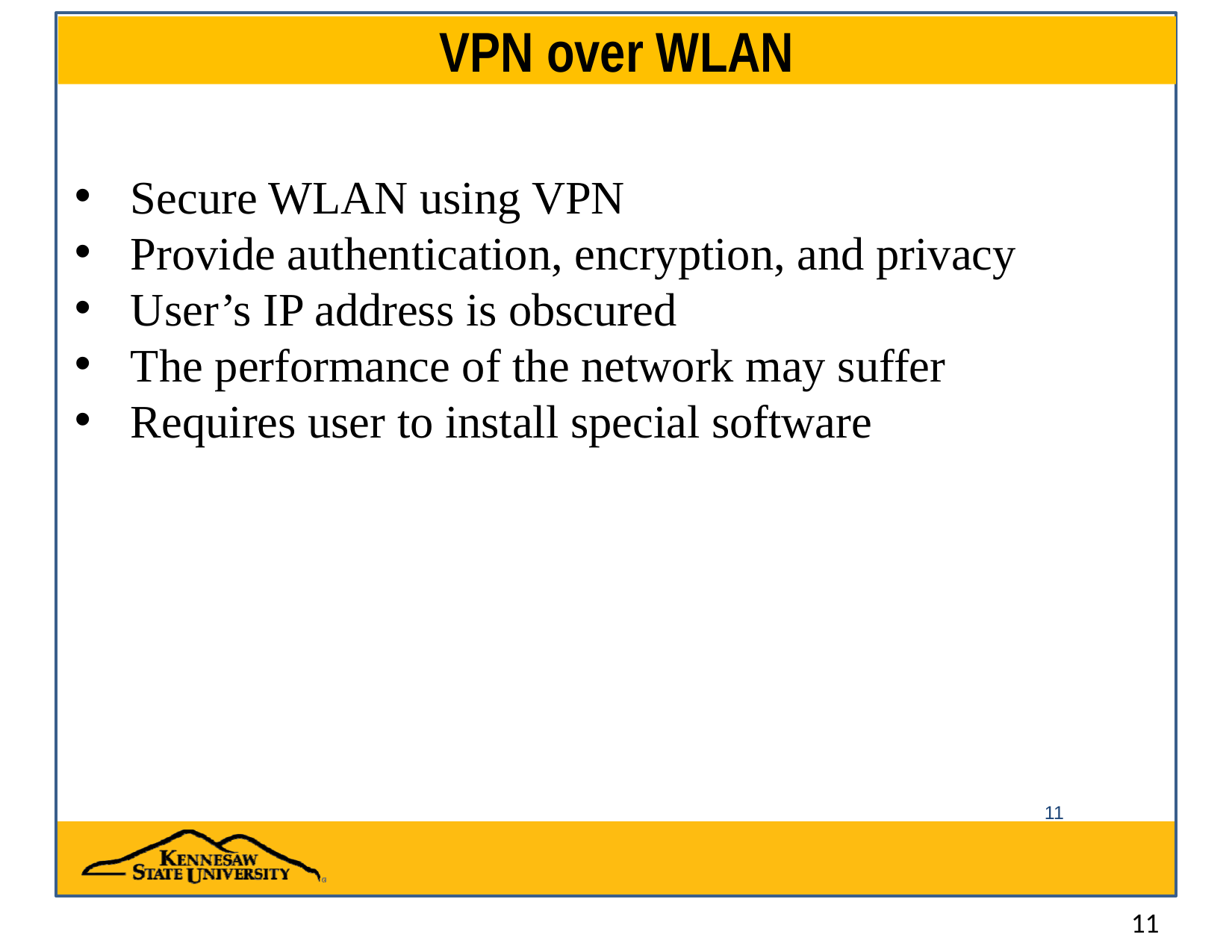

# VPN over WLAN
Secure WLAN using VPN
Provide authentication, encryption, and privacy
User’s IP address is obscured
The performance of the network may suffer
Requires user to install special software
11